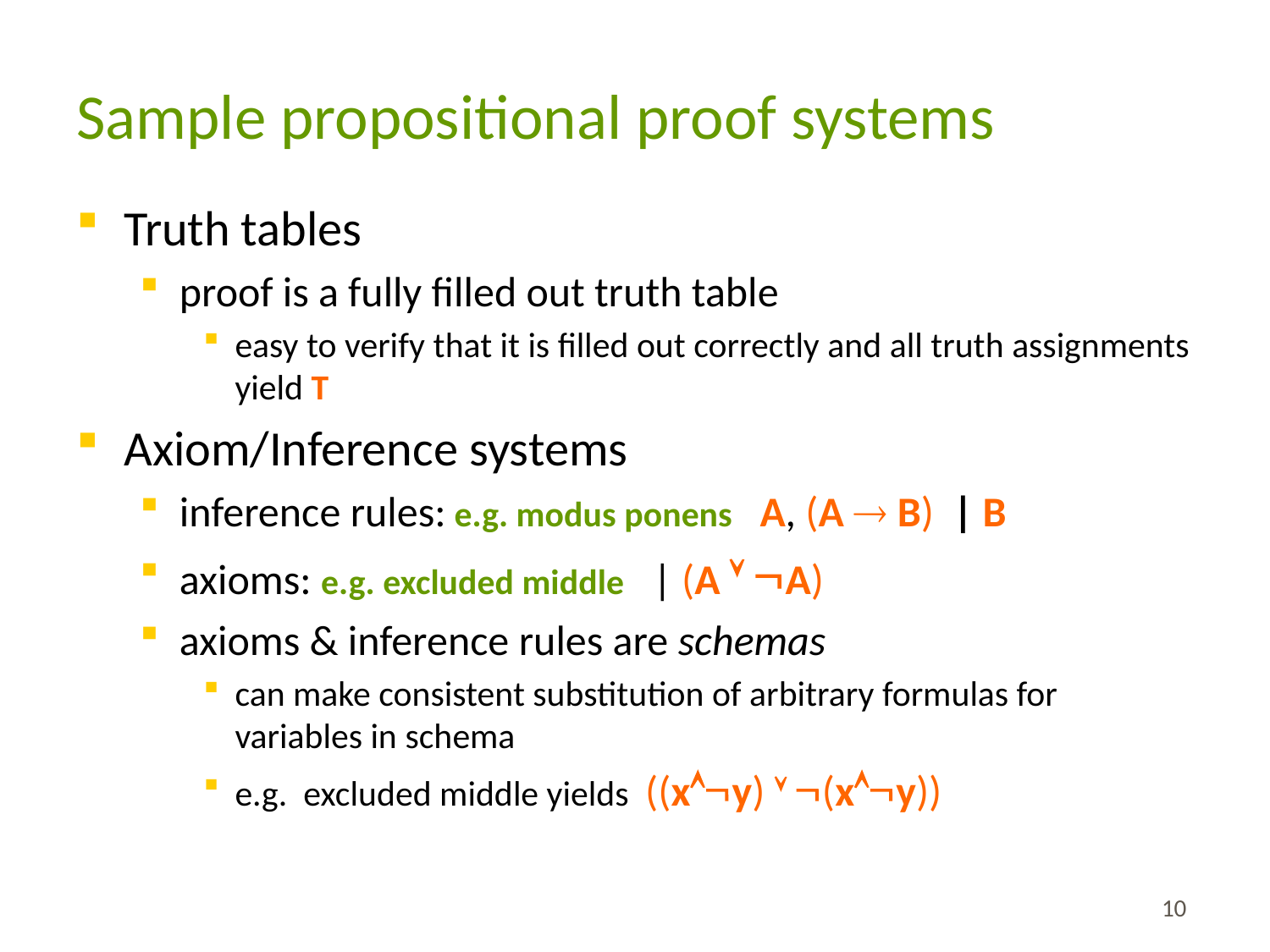

# Sample propositional proof systems
Truth tables
proof is a fully filled out truth table
easy to verify that it is filled out correctly and all truth assignments yield T
Axiom/Inference systems
inference rules: e.g. modus ponens   A, (A → B)  | B
axioms: e.g. excluded middle   | (A ∨ ¬A)
axioms & inference rules are schemas
can make consistent substitution of arbitrary formulas for variables in schema
e.g.  excluded middle yields  ((x∧¬y) ∨ ¬(x∧¬y))
10